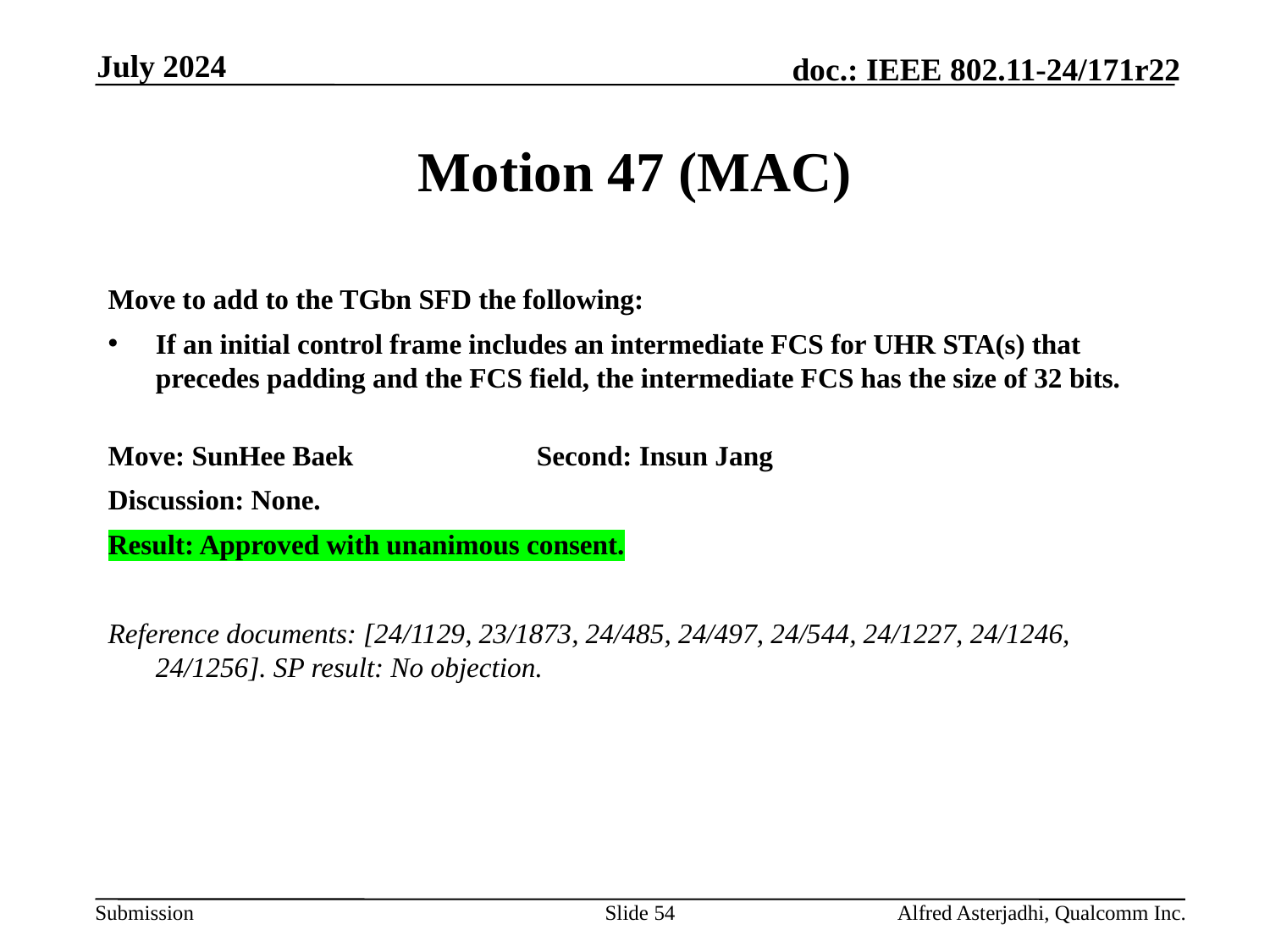

July 2024
# Motion 47 (MAC)
Move to add to the TGbn SFD the following:
If an initial control frame includes an intermediate FCS for UHR STA(s) that precedes padding and the FCS field, the intermediate FCS has the size of 32 bits.
Move: SunHee Baek		Second: Insun Jang
Discussion: None.
Result: Approved with unanimous consent.

Reference documents: [24/1129, 23/1873, 24/485, 24/497, 24/544, 24/1227, 24/1246, 24/1256]. SP result: No objection.

Slide 54
Alfred Asterjadhi, Qualcomm Inc.